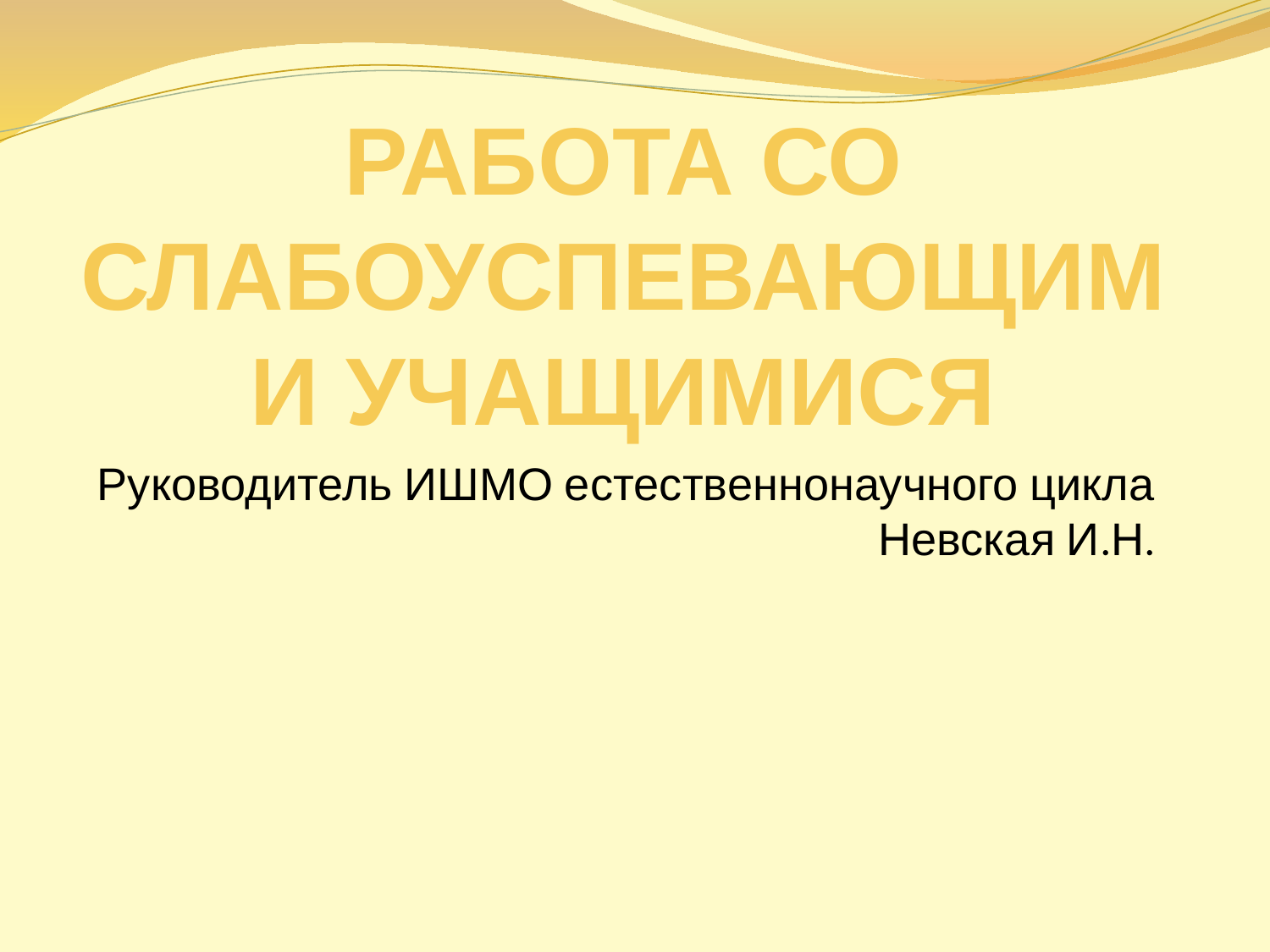

# РАБОТА СО СЛАБОУСПЕВАЮЩИМИ УЧАЩИМИСЯ
Руководитель ИШМО естественнонаучного цикла Невская И.Н.